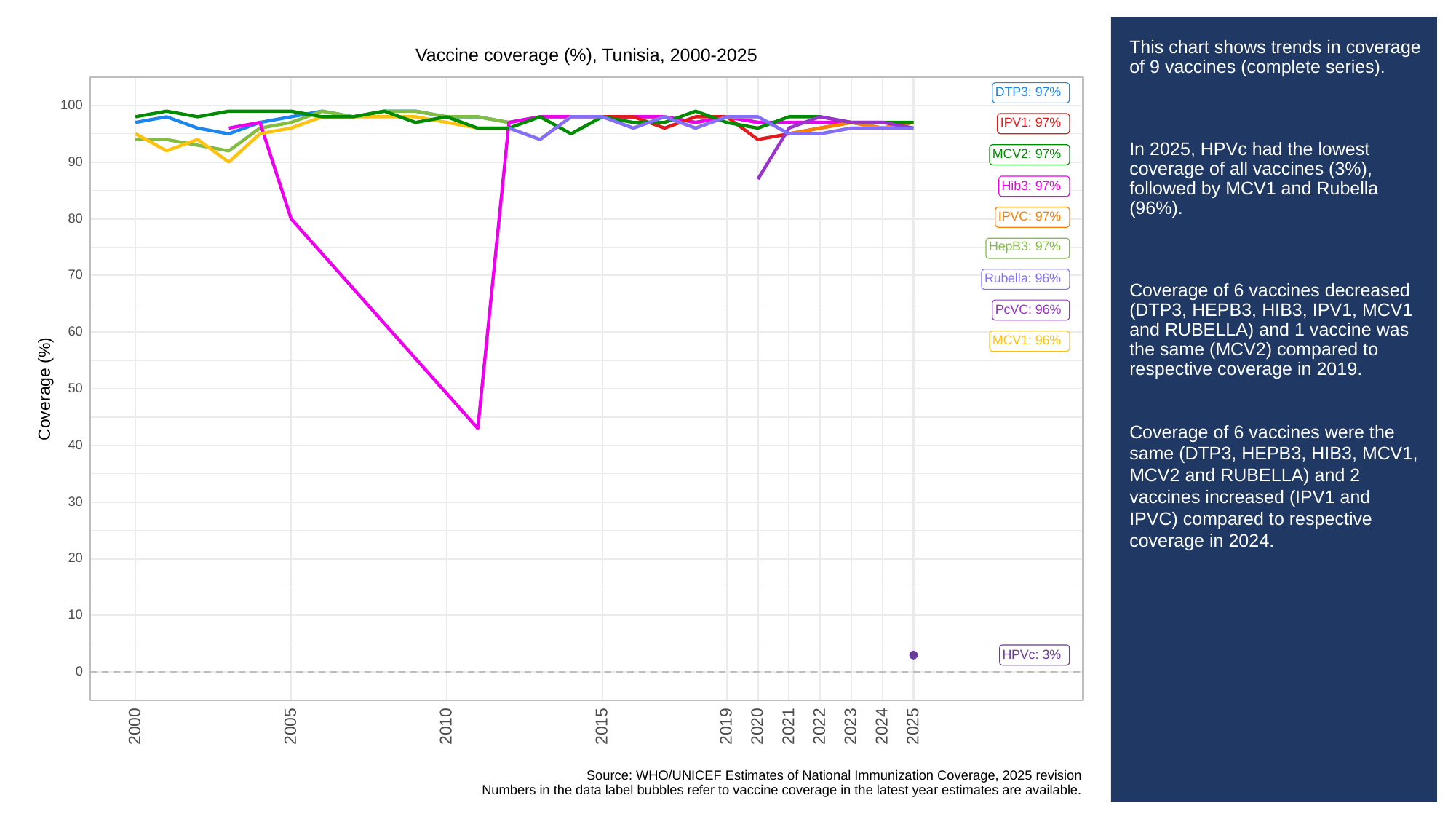

# This chart shows trends in coverage of 9 vaccines (complete series).

In 2025, HPVc had the lowest coverage of all vaccines (3%), followed by MCV1 and Rubella (96%).

Coverage of 6 vaccines decreased (DTP3, HEPB3, HIB3, IPV1, MCV1 and RUBELLA) and 1 vaccine was the same (MCV2) compared to respective coverage in 2019.

Coverage of 6 vaccines were the same (DTP3, HEPB3, HIB3, MCV1, MCV2 and RUBELLA) and 2 vaccines increased (IPV1 and IPVC) compared to respective coverage in 2024.

Vaccine coverage (%), Tunisia, 2000-2025

DTP3: 97%

100

IPV1: 97%

MCV2: 97%
90

Hib3: 97%

IPVC: 97%
80

HepB3: 97%

70
Rubella: 96%

PcVC: 96%
60

MCV1: 96%

Coverage (%)
50

40

30

20

10

HPVc: 3%

0

2023
2000
2005
2010
2015
2019
2020
2021
2022
2024
2025
Source: WHO/UNICEF Estimates of National Immunization Coverage, 2025 revision
Numbers in the data label bubbles refer to vaccine coverage in the latest year estimates are available.